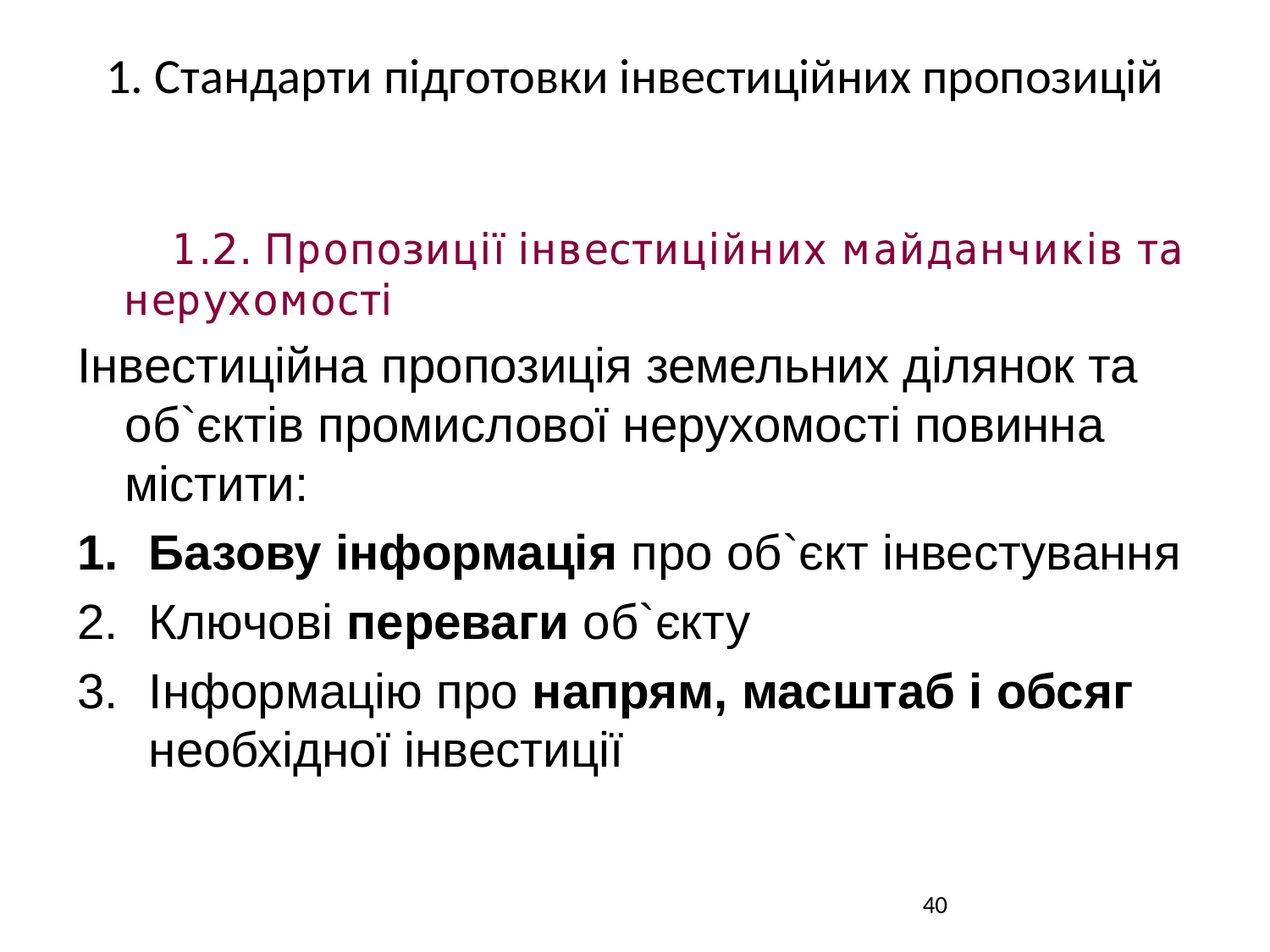

# 1. Стандарти підготовки інвестиційних пропозицій
1.2. Пропозиції інвестиційних майданчиків та нерухомості
Інвестиційна пропозиція земельних ділянок та об`єктів промислової нерухомості повинна містити:
Базову інформація про об`єкт інвестування
Ключові переваги об`єкту
Інформацію про напрям, масштаб і обсяг необхідної інвестиції

40